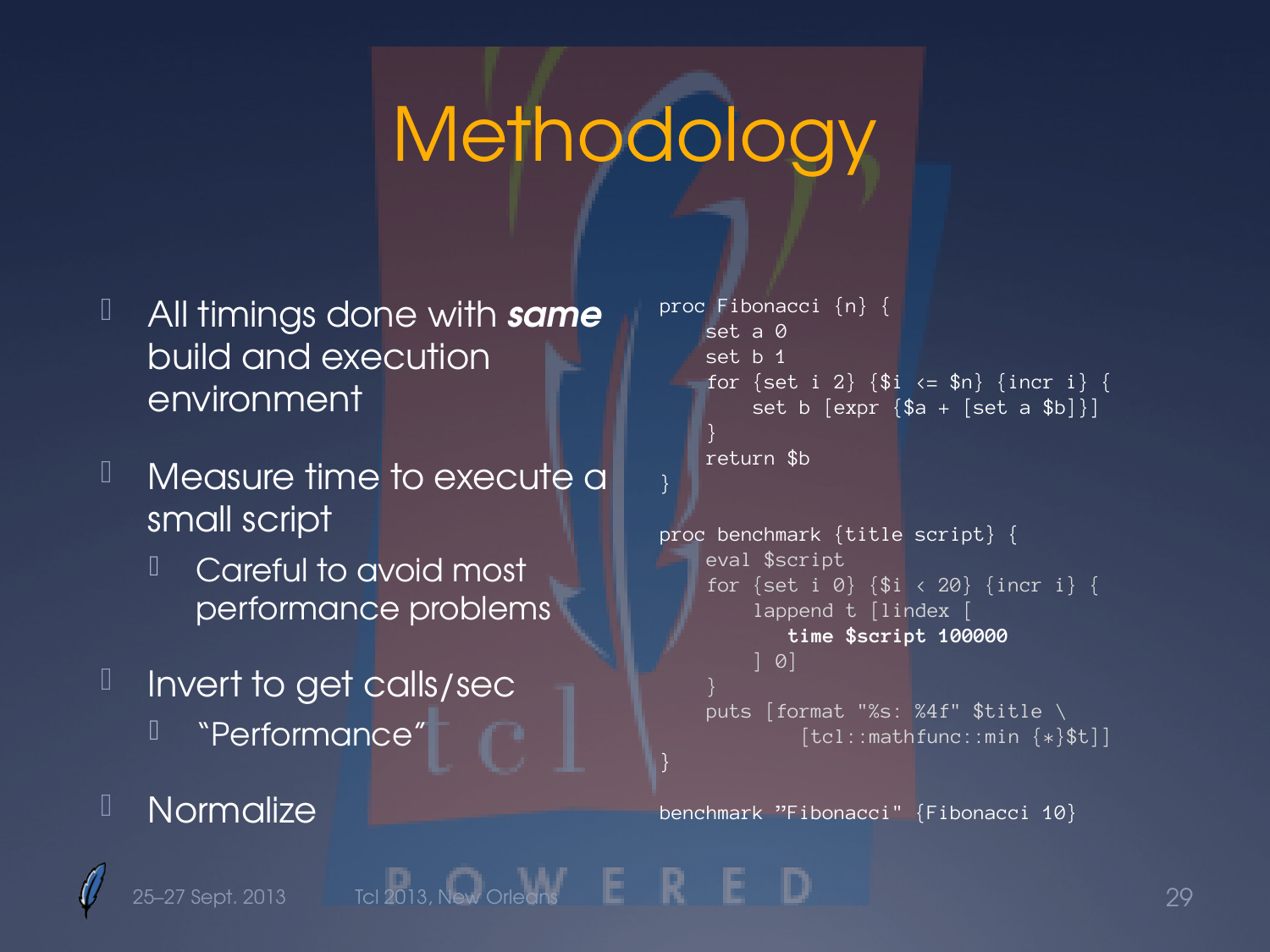

# Methodology
All timings done with same build and execution environment
Measure time to execute a small script
Careful to avoid most performance problems
Invert to get calls/sec
“Performance”
Normalize
proc Fibonacci {n} {
    set a 0
    set b 1
    for {set i 2} {$i <= $n} {incr i} {
        set b [expr {$a + [set a $b]}]
    }
    return $b
}

proc benchmark {title script} {
    eval $script
    for {set i 0} {$i < 20} {incr i} {
        lappend t [lindex [
           time $script 100000
        ] 0]
    }
    puts [format "%s: %4f" $title \
            [tcl::mathfunc::min {*}$t]]
}

benchmark ”Fibonacci" {Fibonacci 10}
25–27 Sept. 2013
Tcl 2013, New Orleans
29